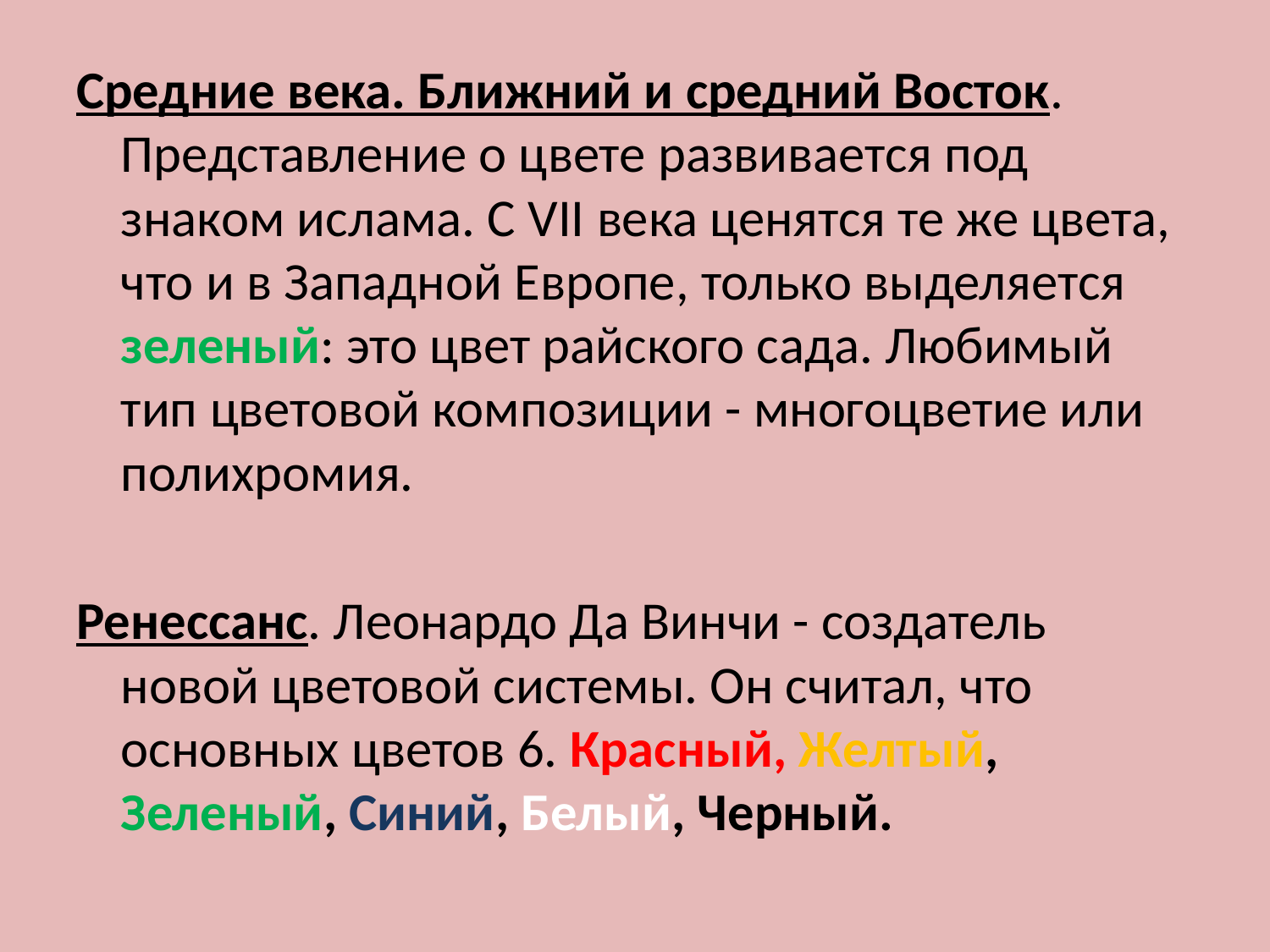

Средние века. Ближний и средний Восток. Представление о цвете развивается под знаком ислама. С VII века ценятся те же цвета, что и в Западной Европе, только выделяется зеленый: это цвет райского сада. Любимый тип цветовой композиции - многоцветие или полихромия.

Ренессанс. Леонардо Да Винчи - создатель новой цветовой системы. Он считал, что основных цветов 6. Красный, Желтый, Зеленый, Синий, Белый, Черный.